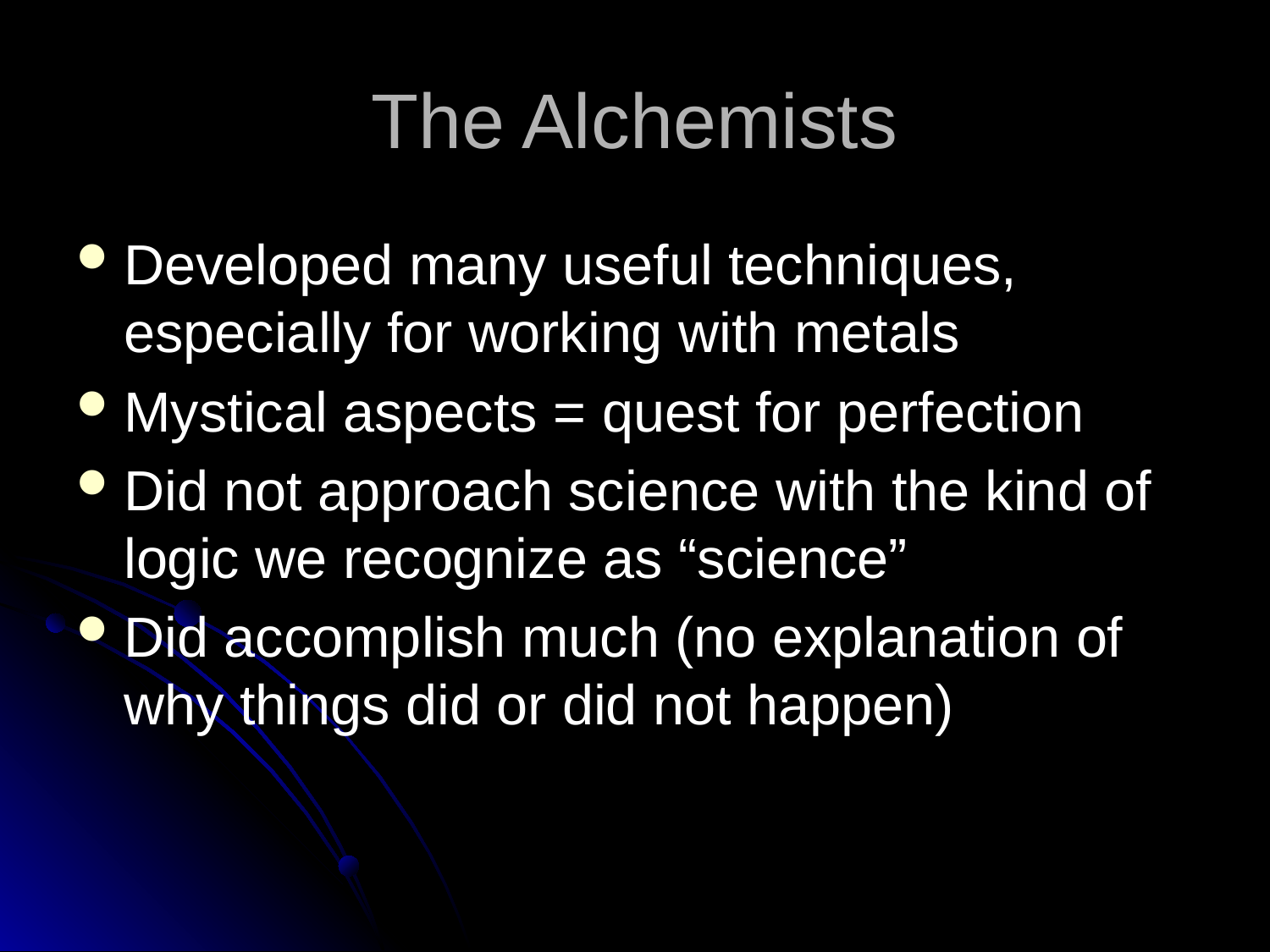

# The Alchemists
Developed many useful techniques, especially for working with metals
Mystical aspects = quest for perfection
Did not approach science with the kind of logic we recognize as “science”
Did accomplish much (no explanation of why things did or did not happen)